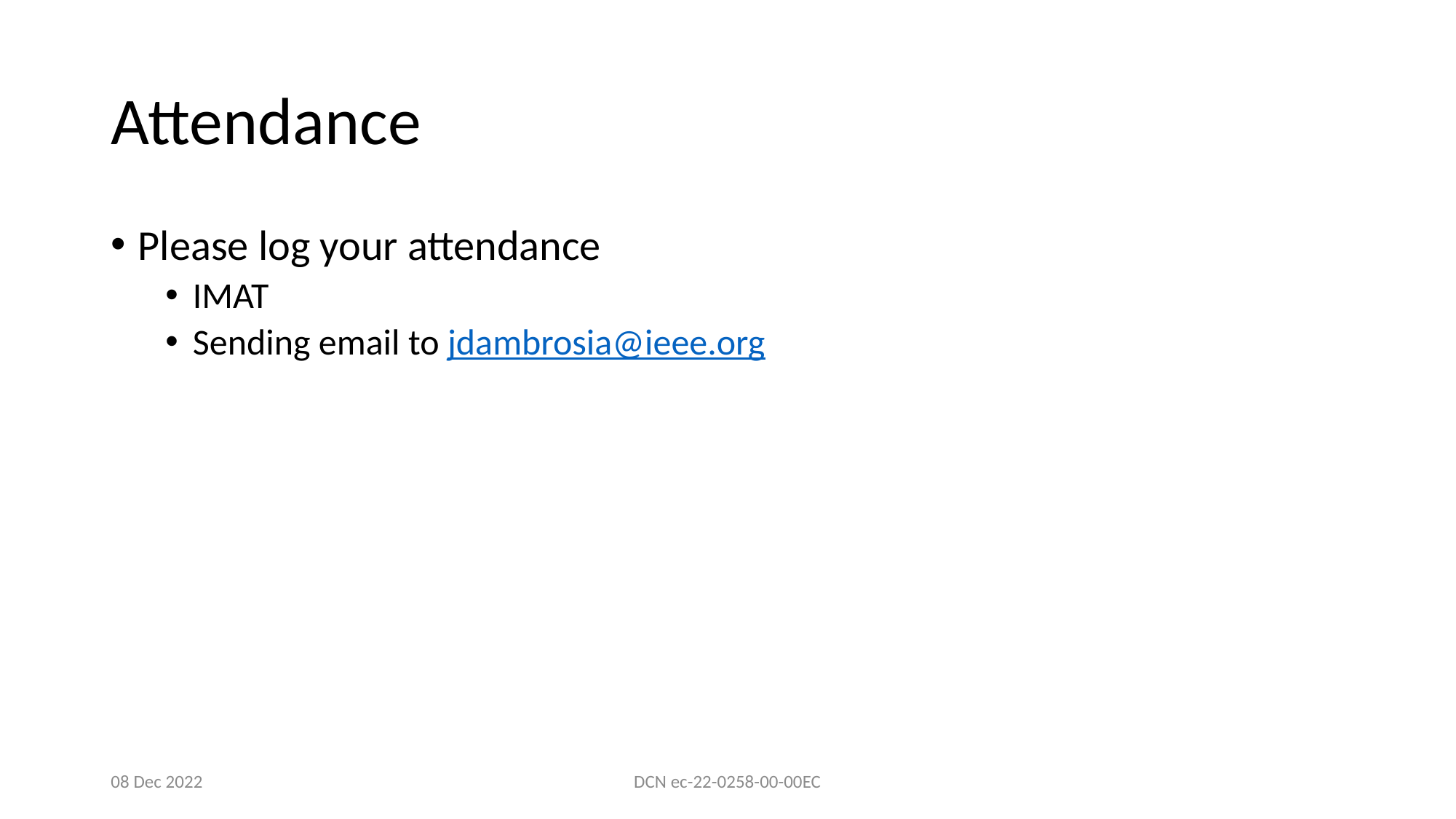

# Attendance
Please log your attendance
IMAT
Sending email to jdambrosia@ieee.org
08 Dec 2022
DCN ec-22-0258-00-00EC